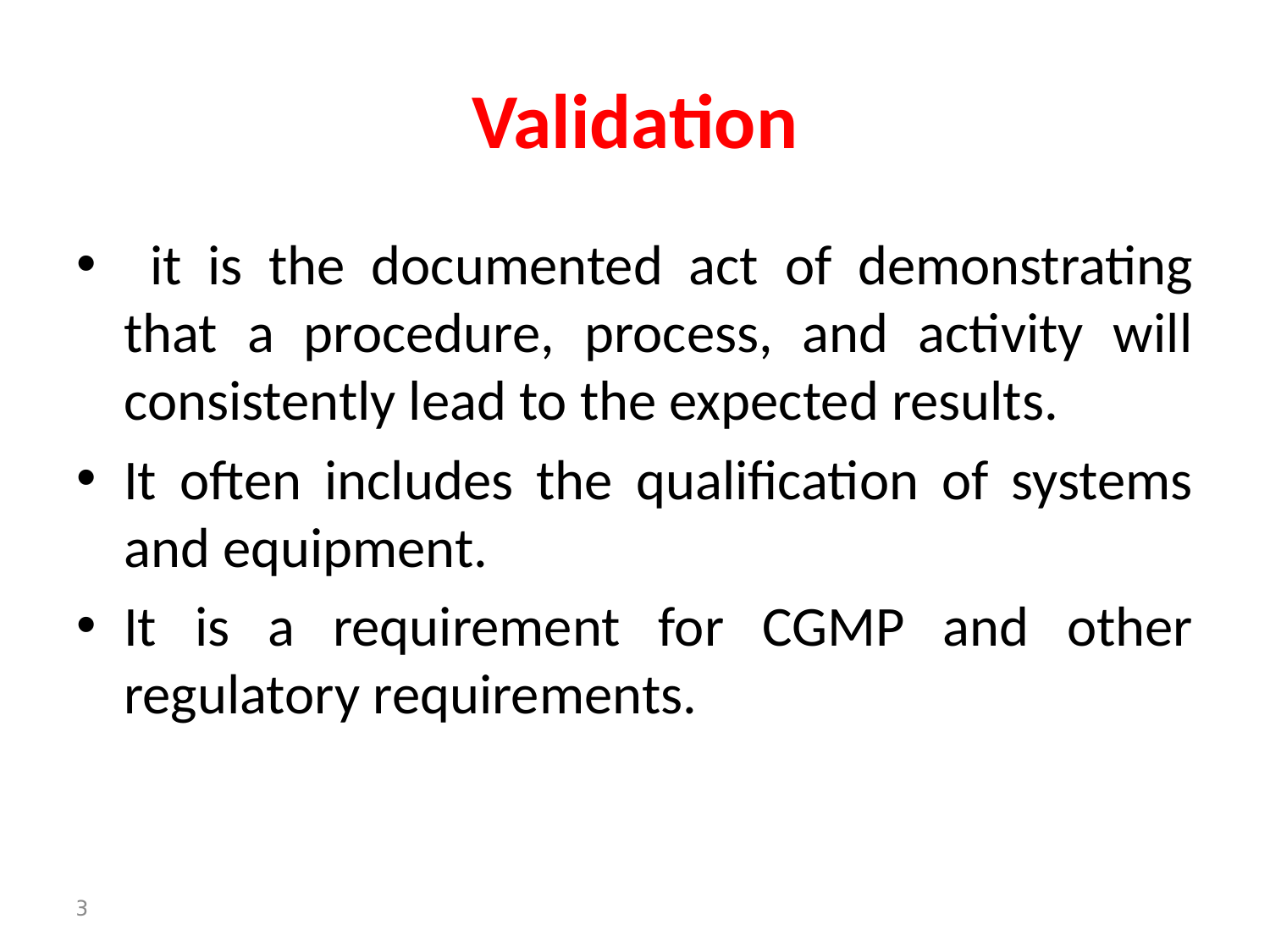

# Validation
 it is the documented act of demonstrating that a procedure, process, and activity will consistently lead to the expected results.
It often includes the qualification of systems and equipment.
It is a requirement for CGMP and other regulatory requirements.

3